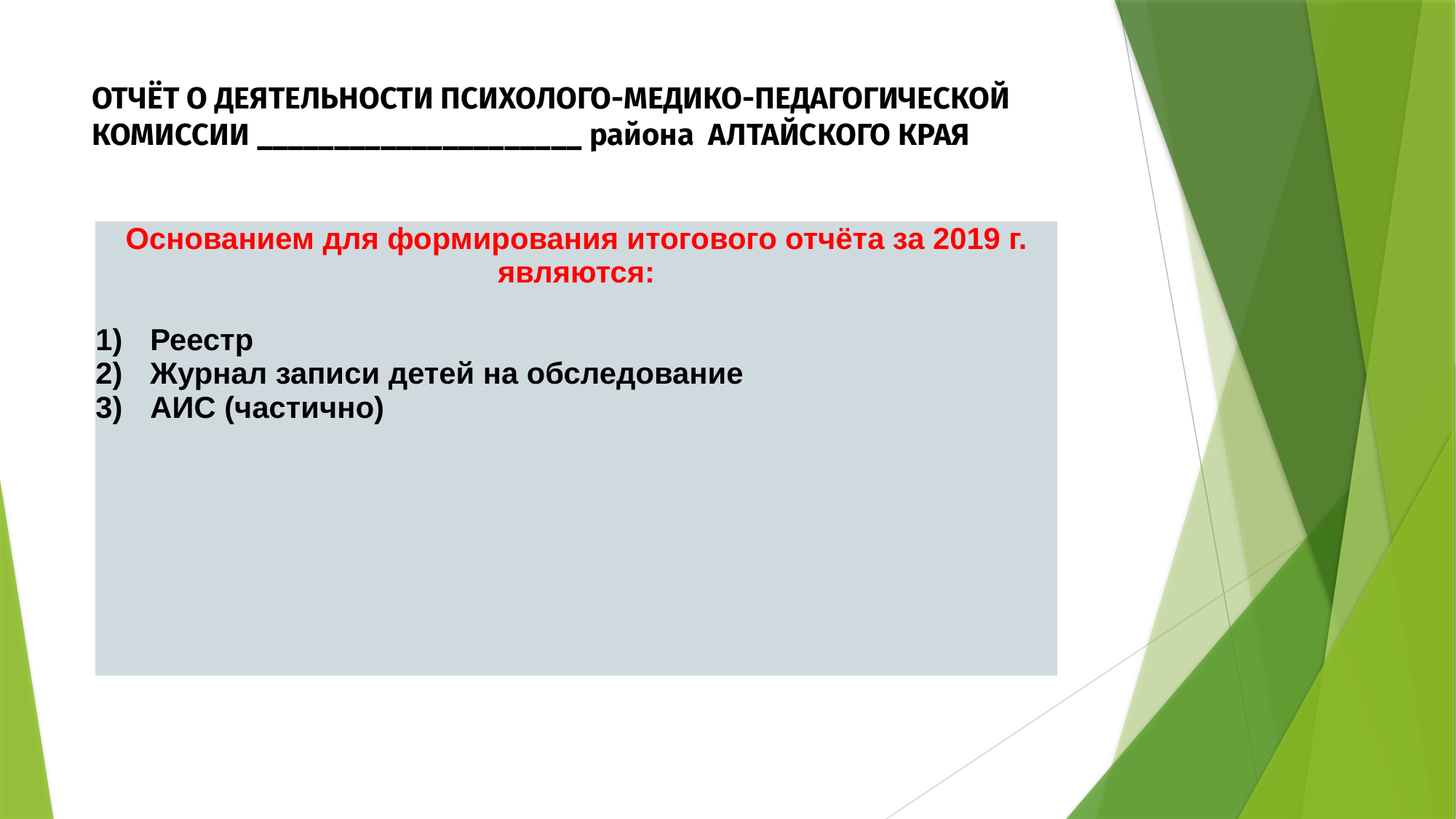

# ОТЧЁТ О ДЕЯТЕЛЬНОСТИ ПСИХОЛОГО-МЕДИКО-ПЕДАГОГИЧЕСКОЙ КОМИССИИ _____________________ района  АЛТАЙСКОГО КРАЯ
| Основанием для формирования итогового отчёта за 2019 г. являются: Реестр Журнал записи детей на обследование АИС (частично) |
| --- |